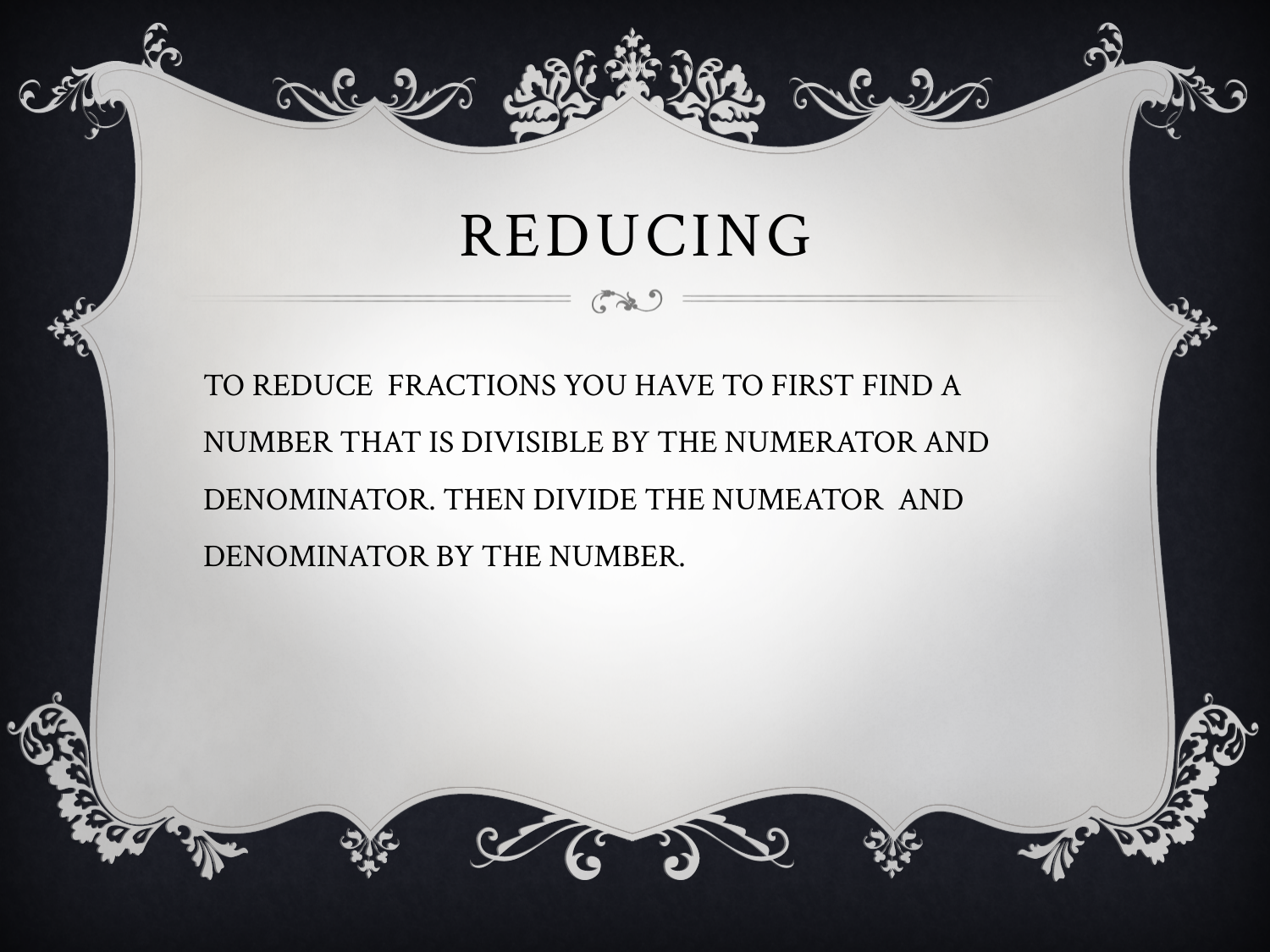

# REDUCING
TO REDUCE  FRACTIONS YOU HAVE TO FIRST FIND A  NUMBER THAT IS DIVISIBLE BY THE NUMERATOR AND DENOMINATOR. THEN DIVIDE THE NUMEATOR  AND DENOMINATOR BY THE NUMBER.